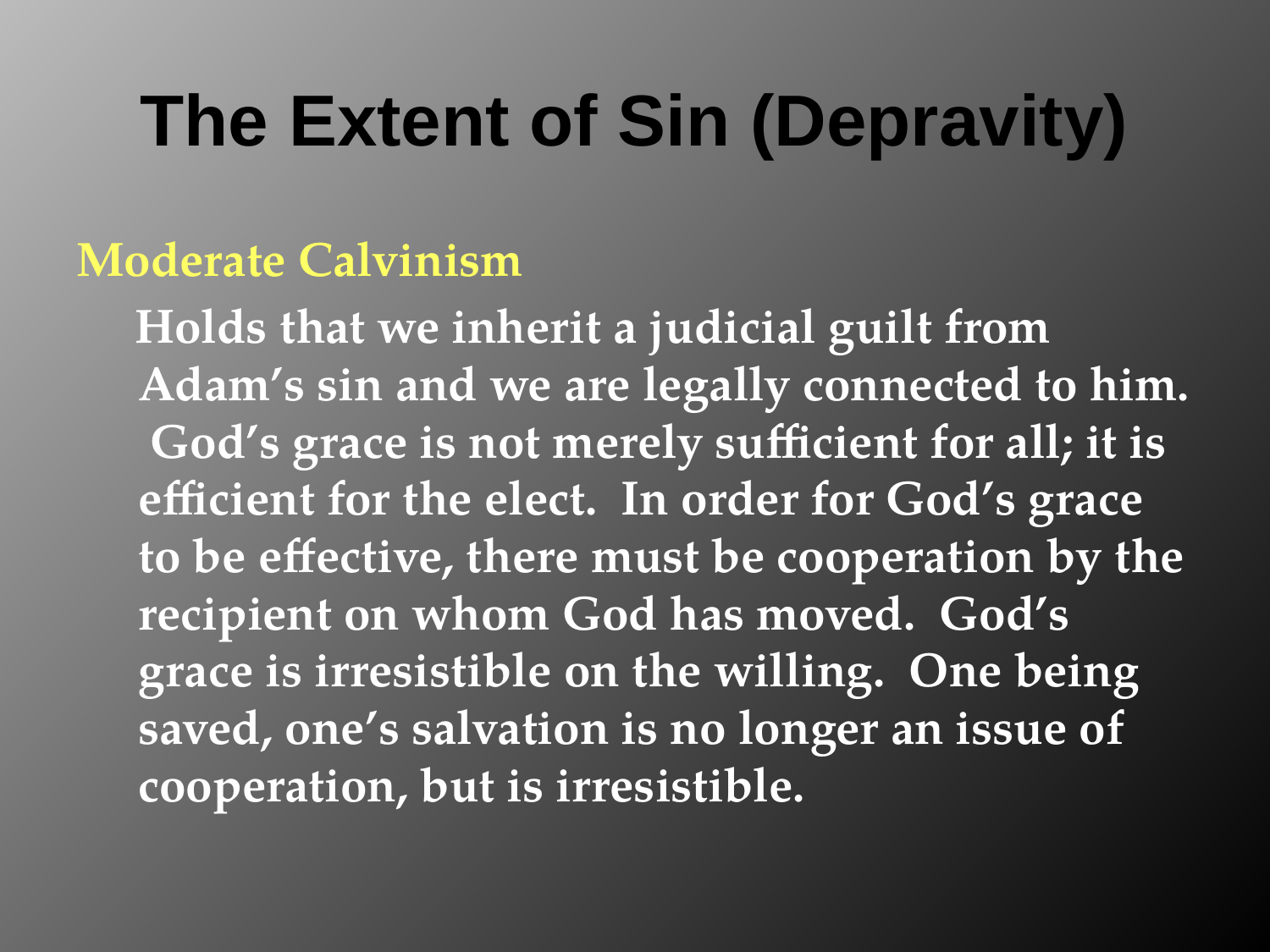

# The Extent of Sin (Depravity)
Moderate Calvinism
Holds that we inherit a judicial guilt from Adam’s sin and we are legally connected to him.  God’s grace is not merely sufficient for all; it is efficient for the elect.  In order for God’s grace to be effective, there must be cooperation by the recipient on whom God has moved.  God’s grace is irresistible on the willing.  One being saved, one’s salvation is no longer an issue of cooperation, but is irresistible.